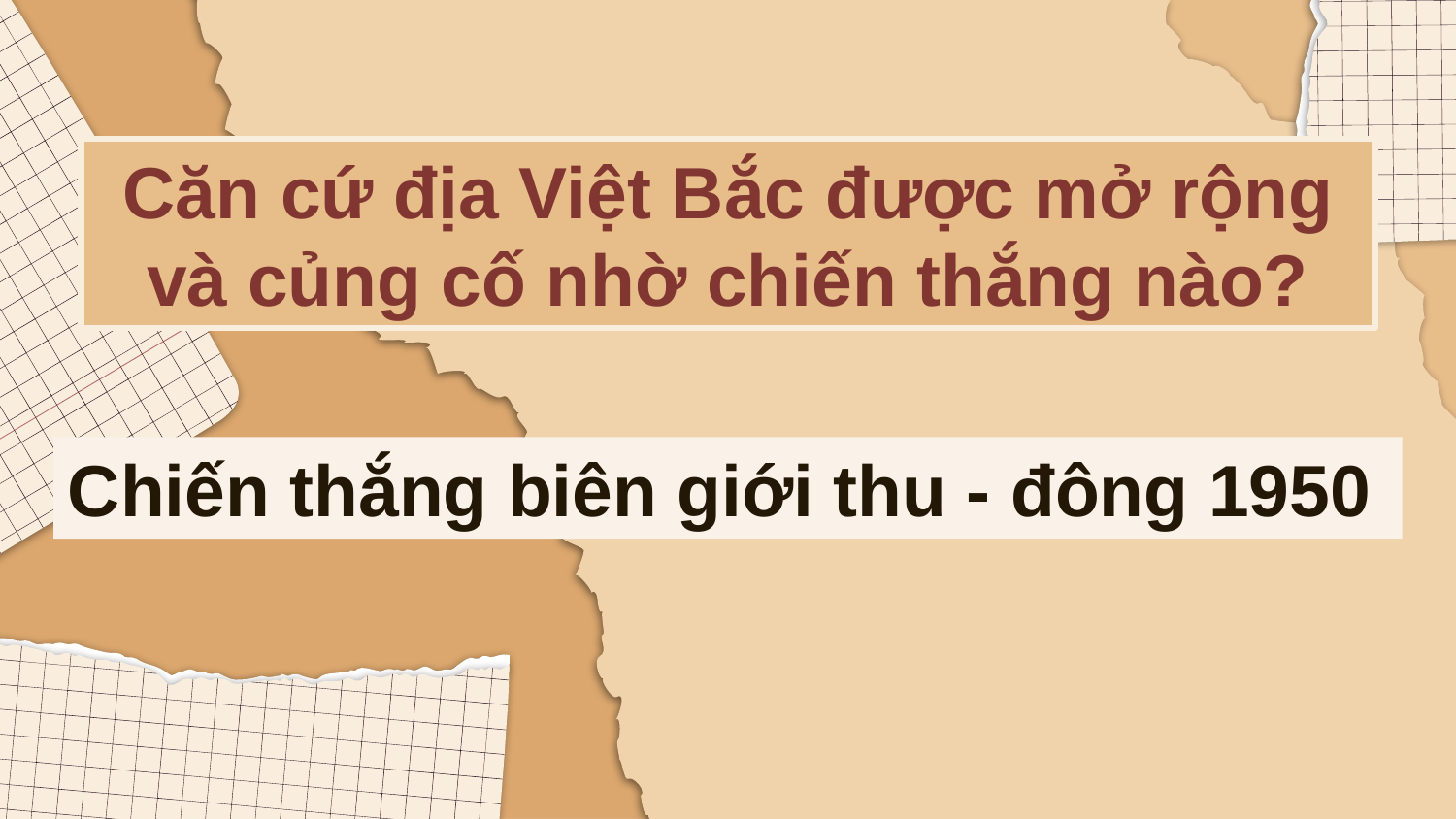

Căn cứ địa Việt Bắc được mở rộng và củng cố nhờ chiến thắng nào?
Chiến thắng biên giới thu - đông 1950